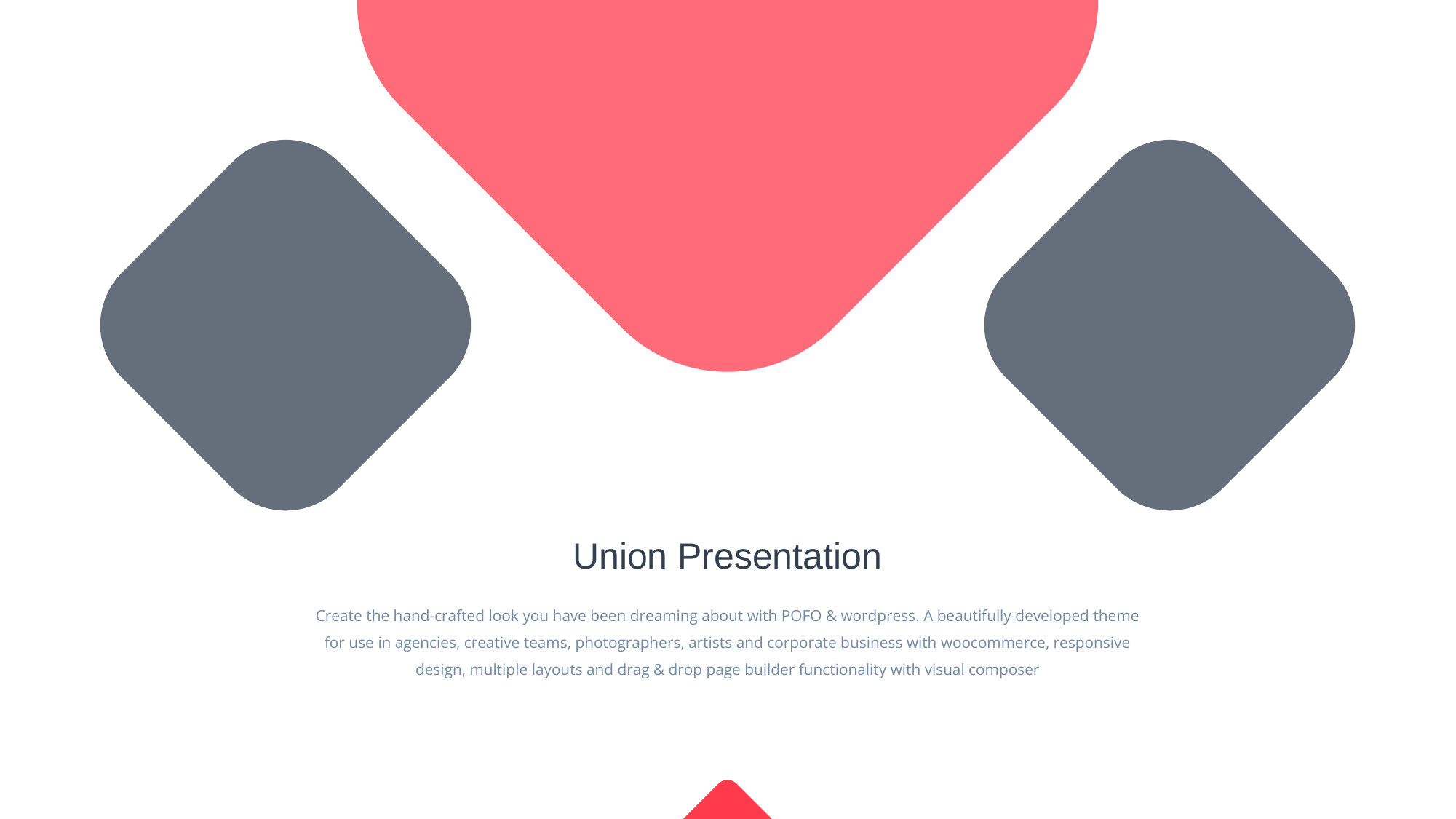

Union Presentation
Create the hand-crafted look you have been dreaming about with POFO & wordpress. A beautifully developed theme for use in agencies, creative teams, photographers, artists and corporate business with woocommerce, responsive design, multiple layouts and drag & drop page builder functionality with visual composer